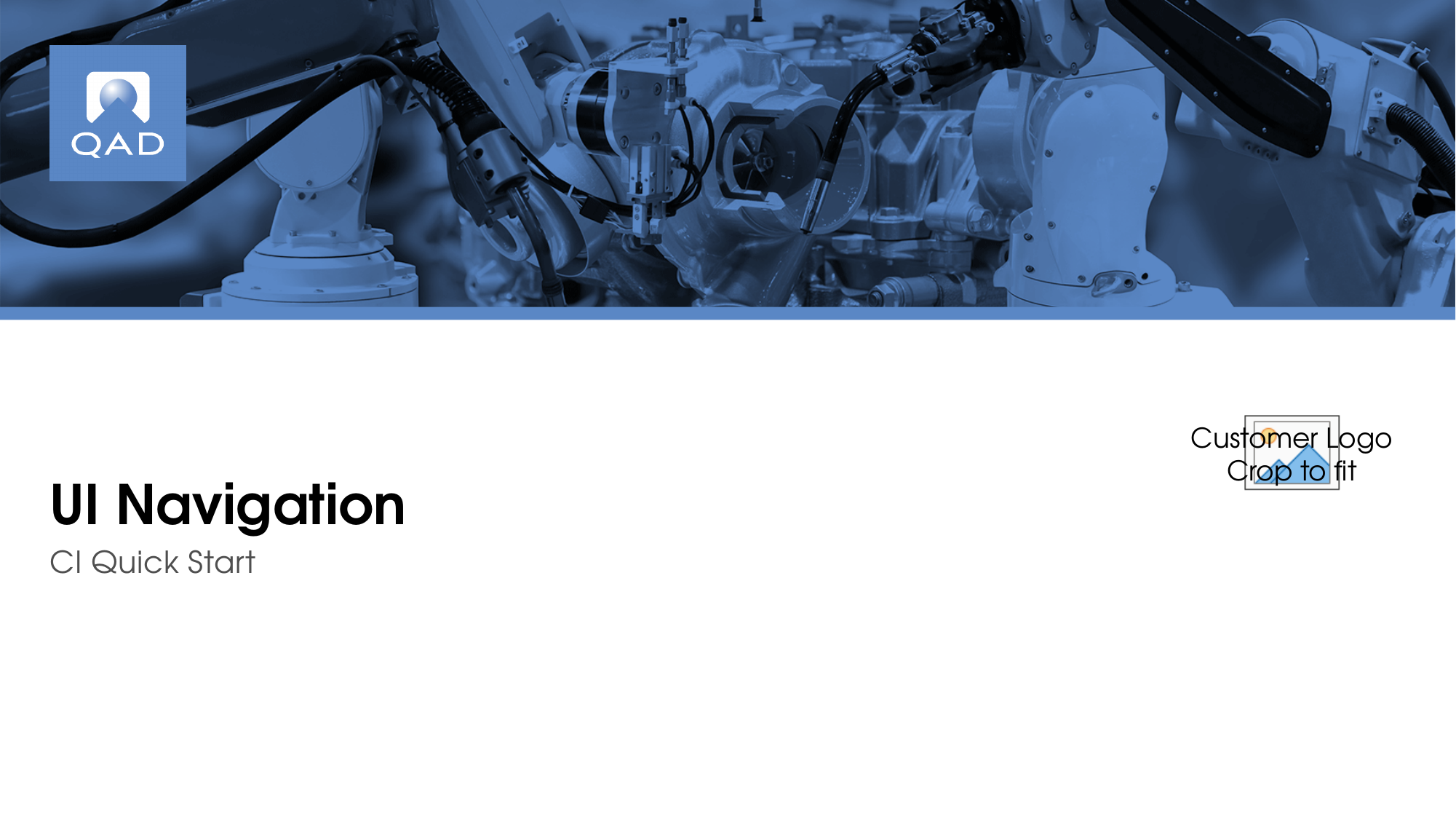

# UI Navigation

CI Quick Start

1